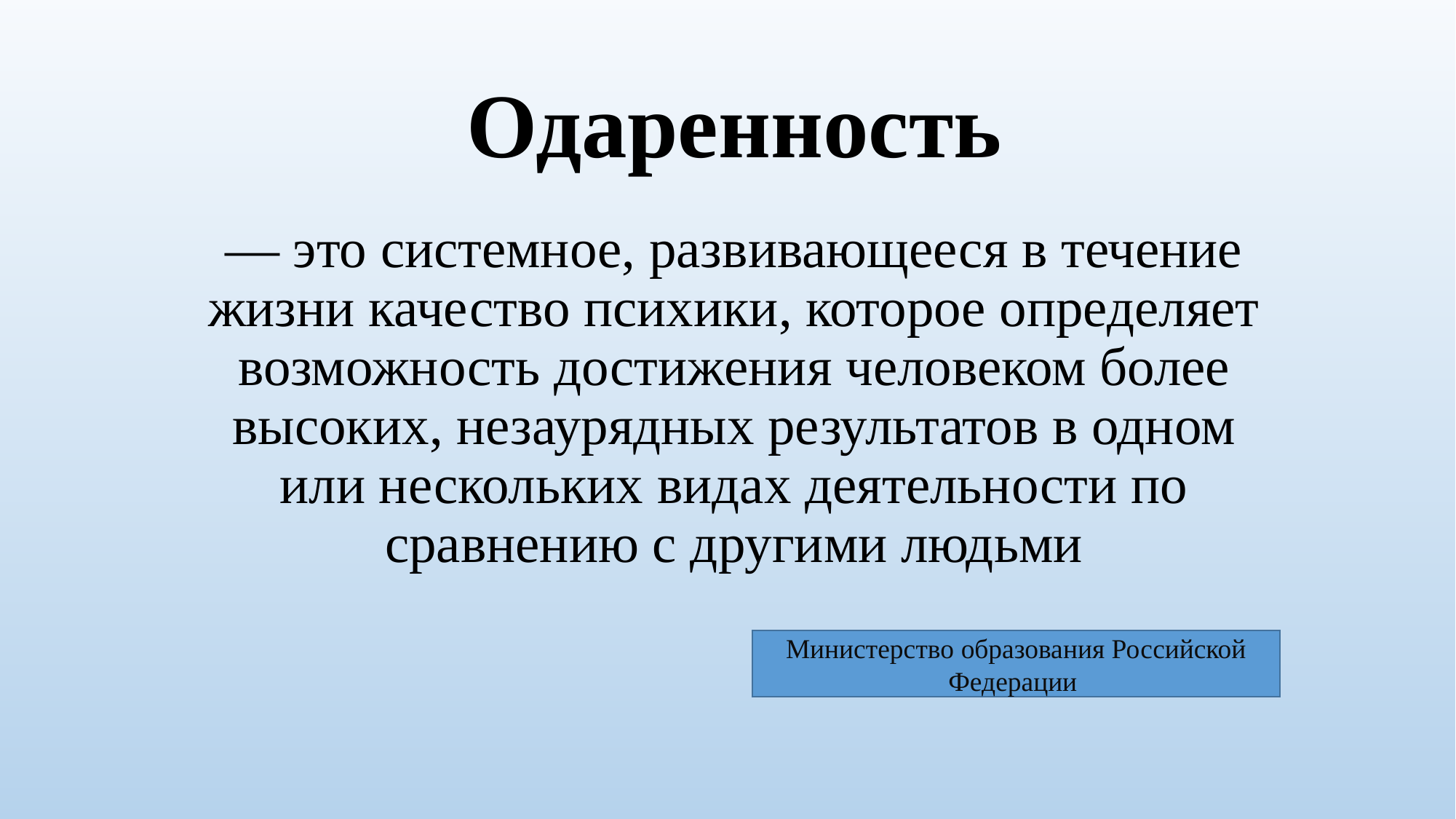

# Одаренность
— это системное, развивающееся в течение жизни качество психики, которое определяет возможность достижения человеком более высоких, незаурядных результатов в одном или нескольких видах деятельности по сравнению с другими людьми
Министерство образования Российской Федерации